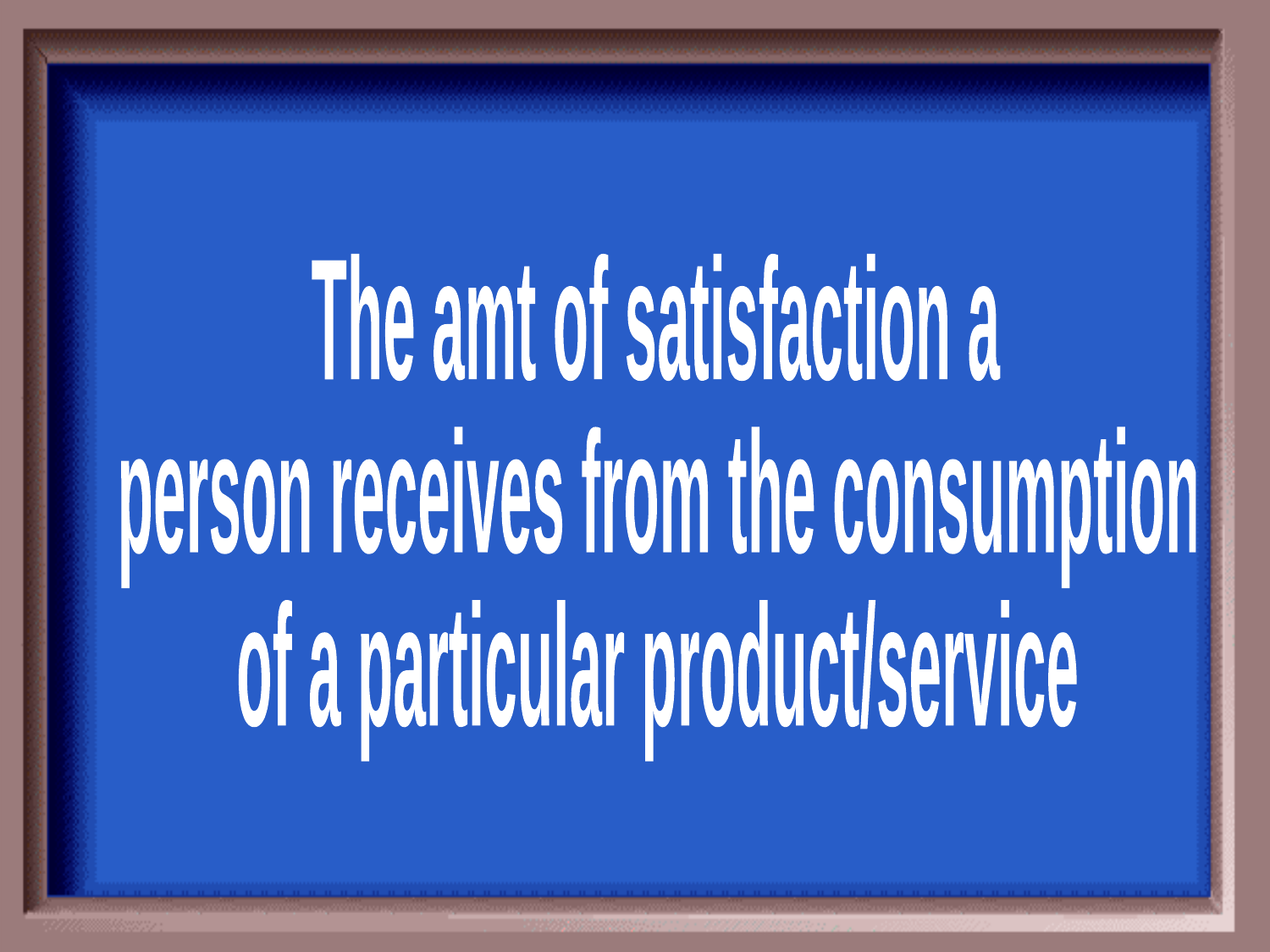

The amt of satisfaction a
person receives from the consumption
of a particular product/service